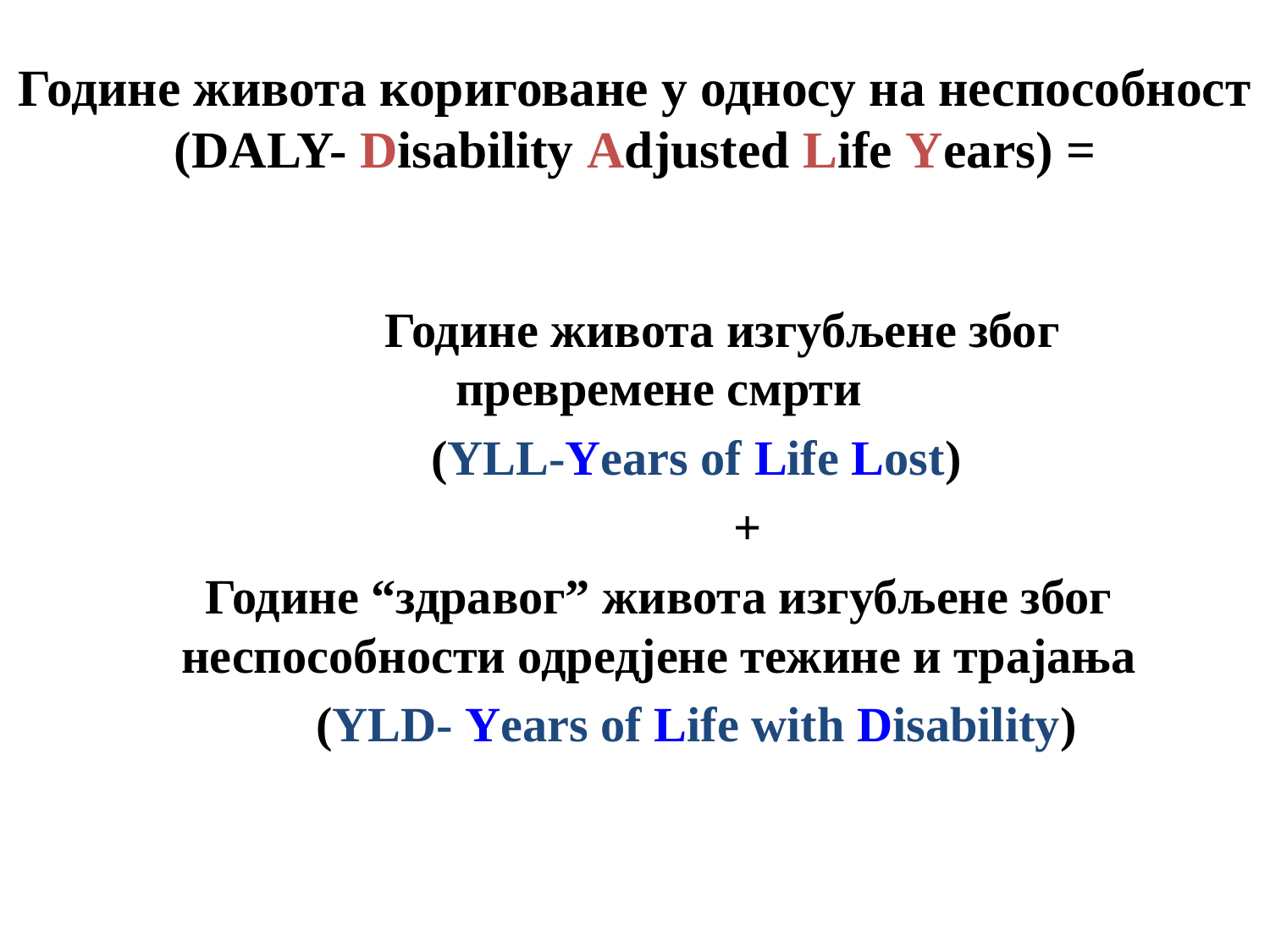

# Године живота кориговане у односу на неспособност (DALY- Disability Adjusted Life Years) =

		Године живота изгубљене због превремене смрти
          (YLL-Years of Life Lost)
 			                             +
	Године “здравог” живота изгубљене због неспособности одредјене тежине и трајања
          (YLD- Years of Life with Disability)